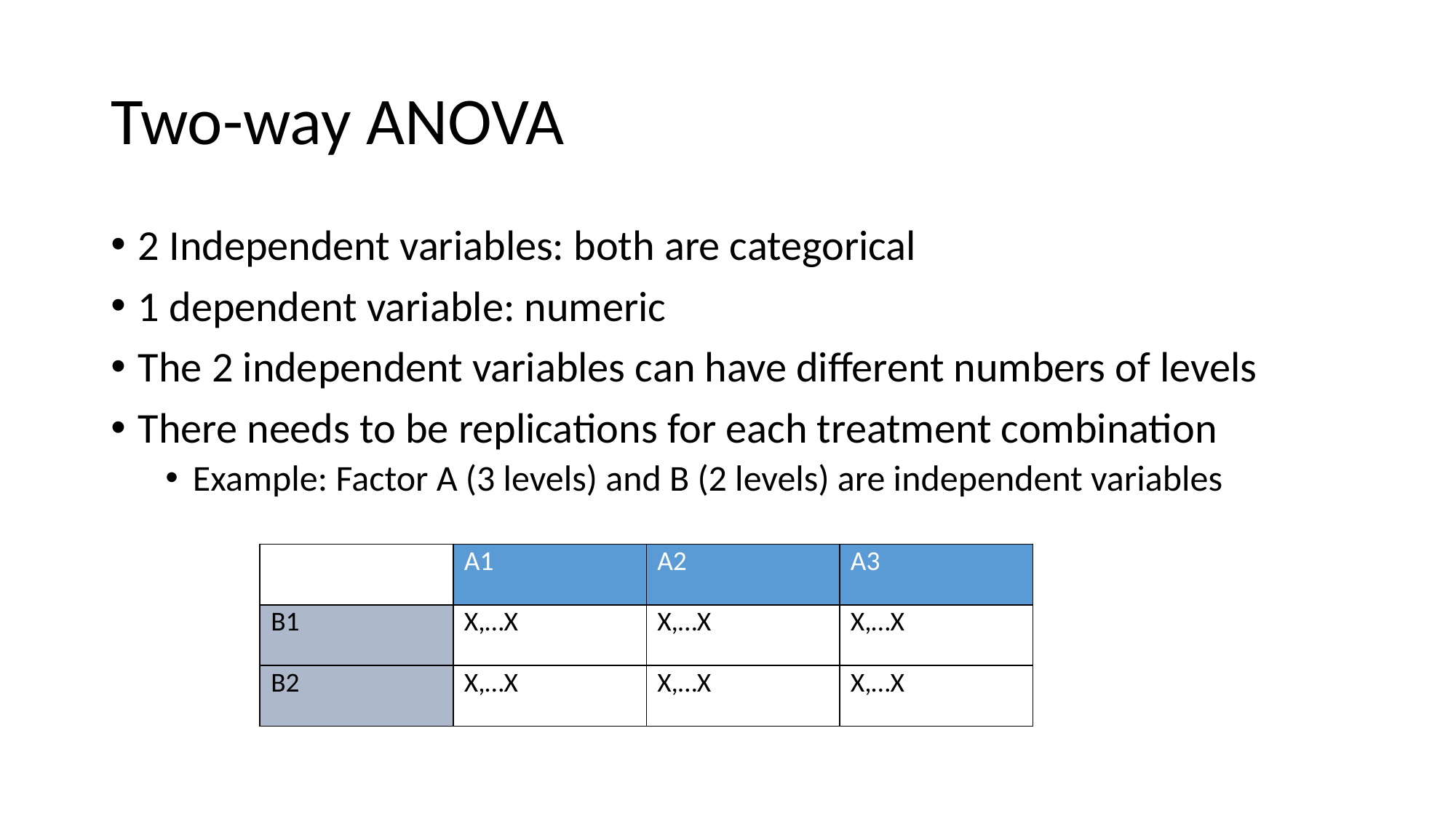

# Two-way ANOVA
2 Independent variables: both are categorical
1 dependent variable: numeric
The 2 independent variables can have different numbers of levels
There needs to be replications for each treatment combination
Example: Factor A (3 levels) and B (2 levels) are independent variables
|  | A1 | A2 | A3 |
| --- | --- | --- | --- |
| B1 | X,…X | X,…X | X,…X |
| B2 | X,…X | X,…X | X,…X |